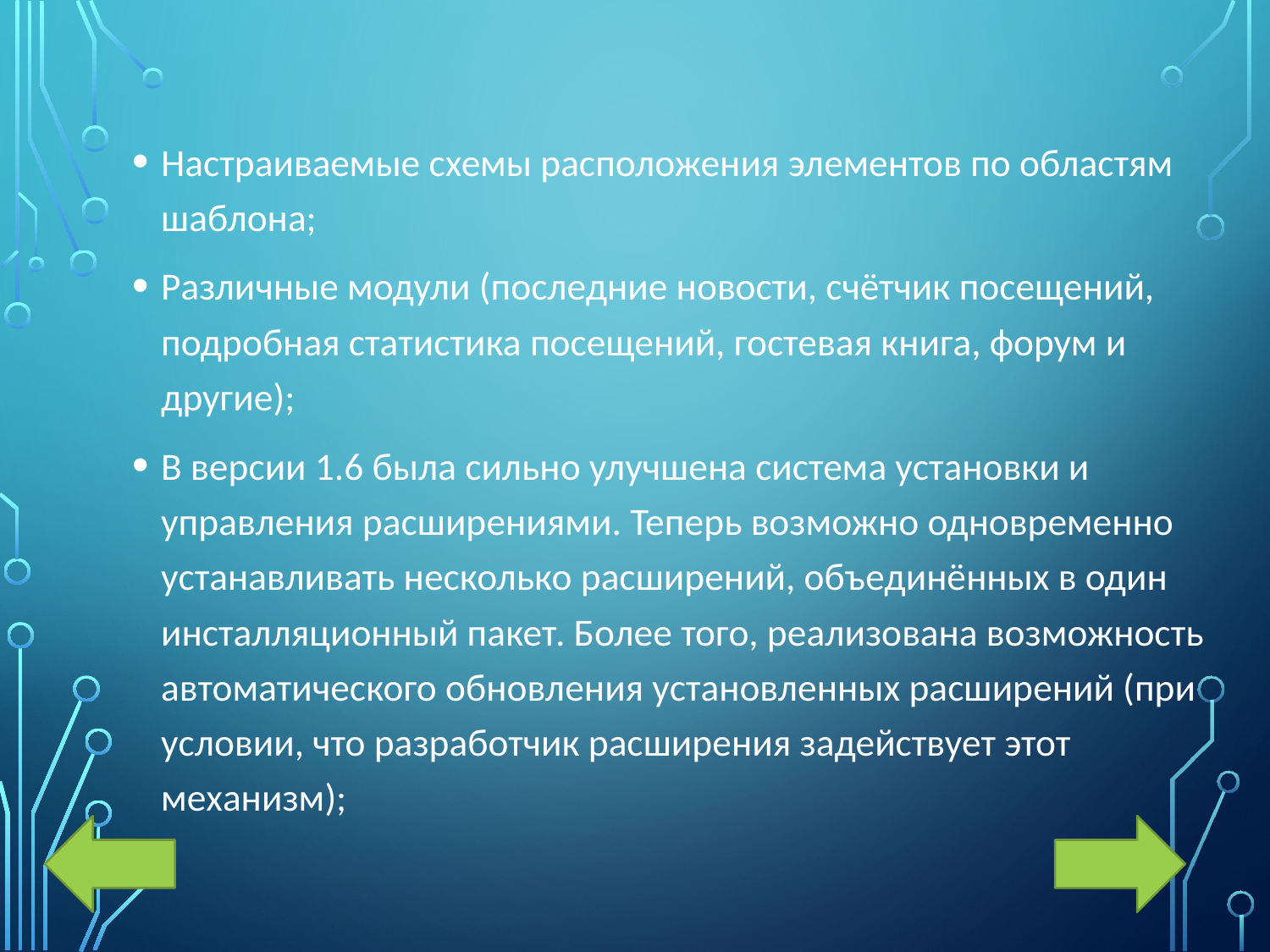

Настраиваемые схемы расположения элементов по областям шаблона;
Различные модули (последние новости, счётчик посещений, подробная статистика посещений, гостевая книга, форум и другие);
В версии 1.6 была сильно улучшена система установки и управления расширениями. Теперь возможно одновременно устанавливать несколько расширений, объединённых в один инсталляционный пакет. Более того, реализована возможность автоматического обновления установленных расширений (при условии, что разработчик расширения задействует этот механизм);